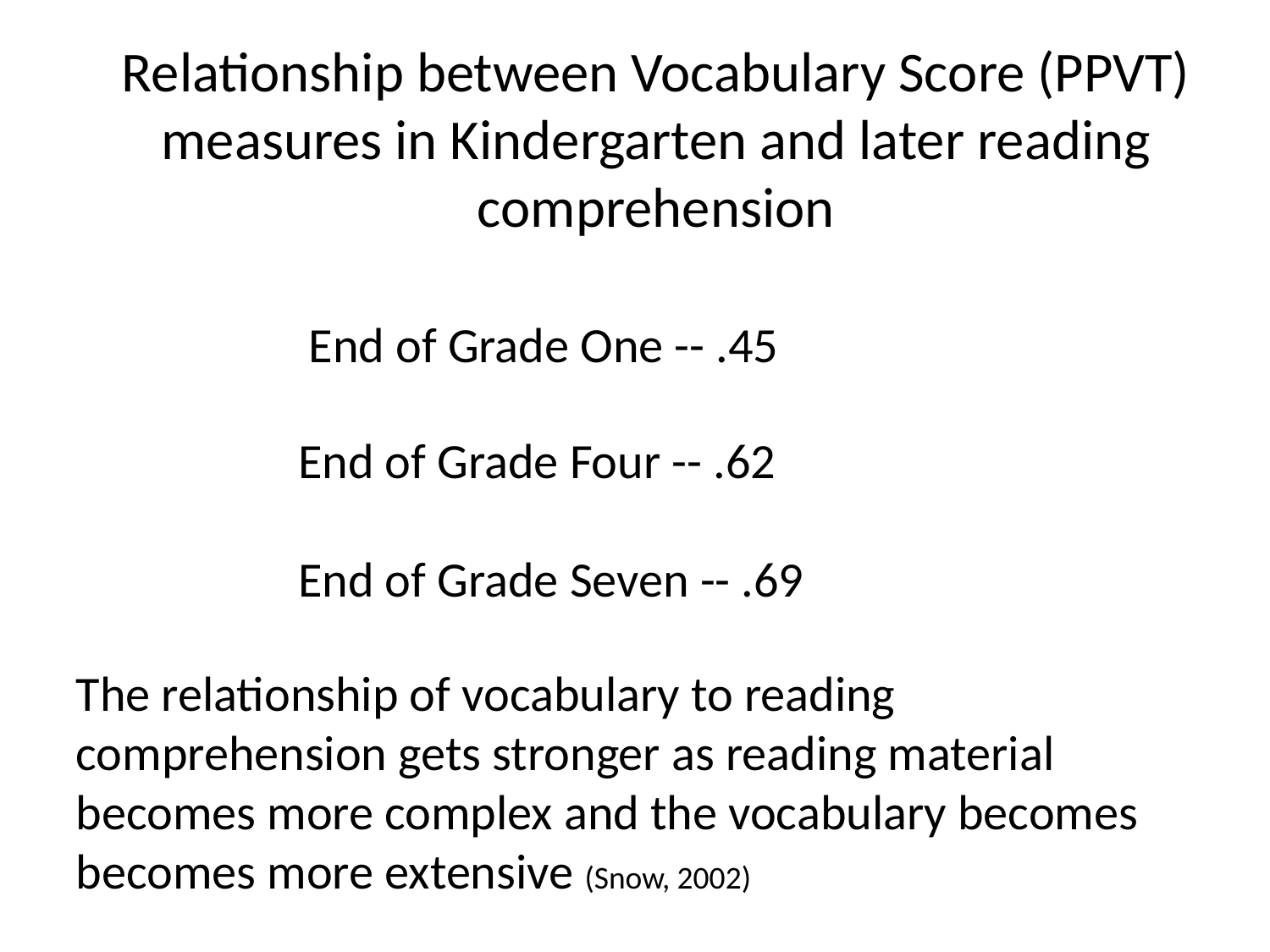

Relationship between Vocabulary Score (PPVT) measures in Kindergarten and later reading comprehension
End of Grade One -- .45
End of Grade Four -- .62
End of Grade Seven -- .69
The relationship of vocabulary to reading comprehension gets stronger as reading material becomes more complex and the vocabulary becomes becomes more extensive (Snow, 2002)